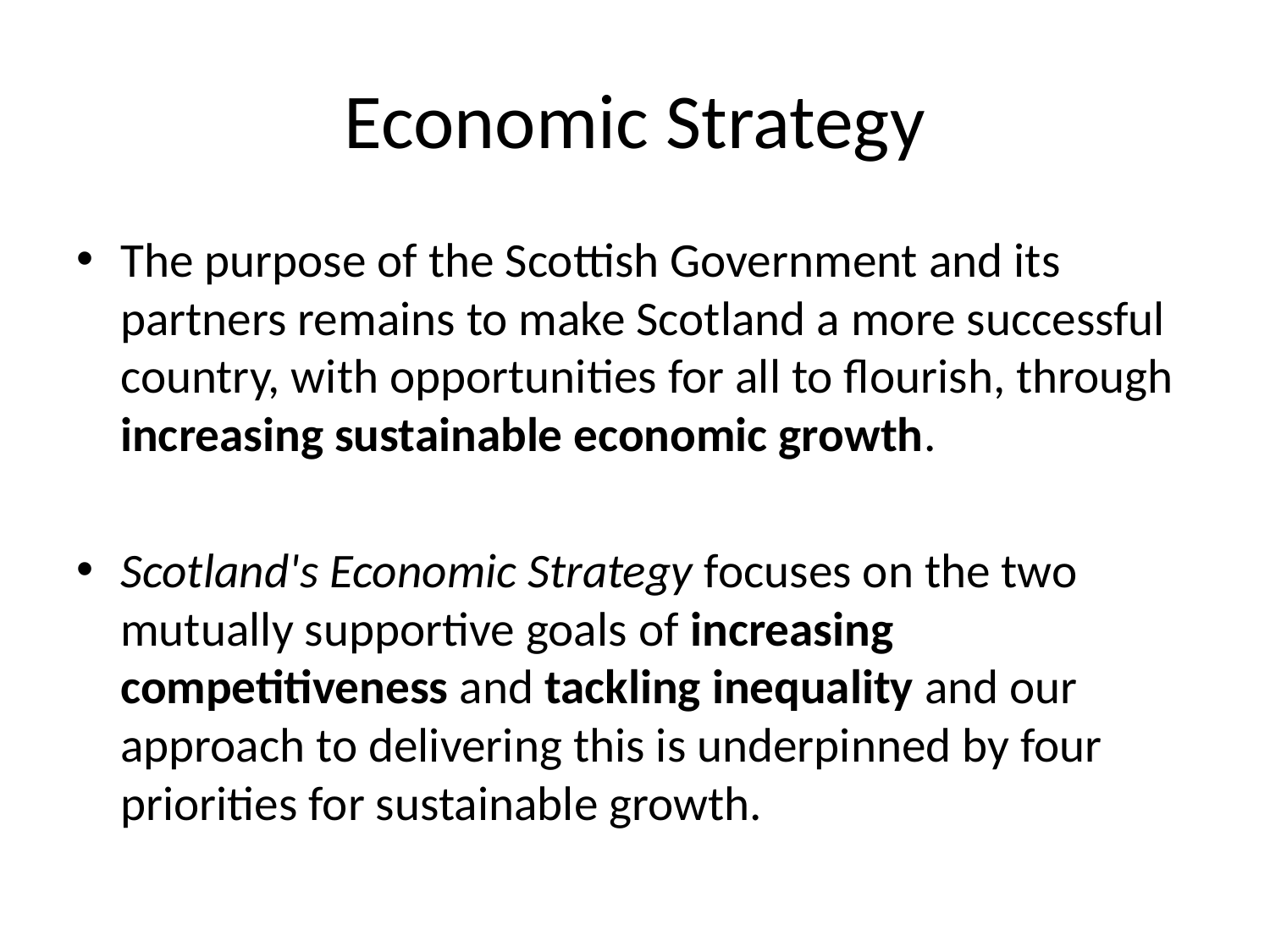

# Economic Strategy
The purpose of the Scottish Government and its partners remains to make Scotland a more successful country, with opportunities for all to flourish, through increasing sustainable economic growth.

Scotland's Economic Strategy focuses on the two mutually supportive goals of increasing competitiveness and tackling inequality and our approach to delivering this is underpinned by four priorities for sustainable growth.